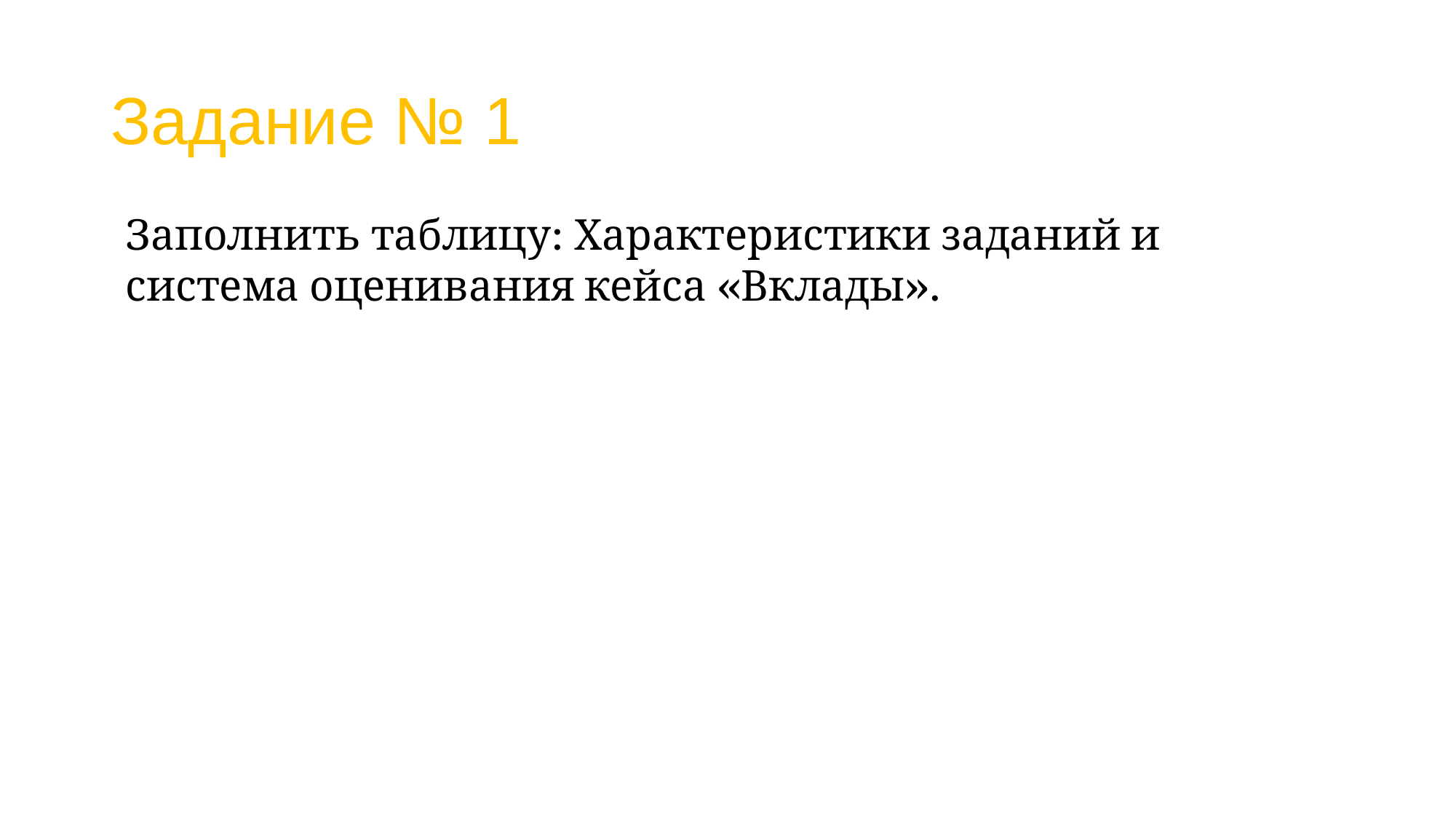

# Задание № 1
Заполнить таблицу: Характеристики заданий и система оценивания кейса «Вклады».